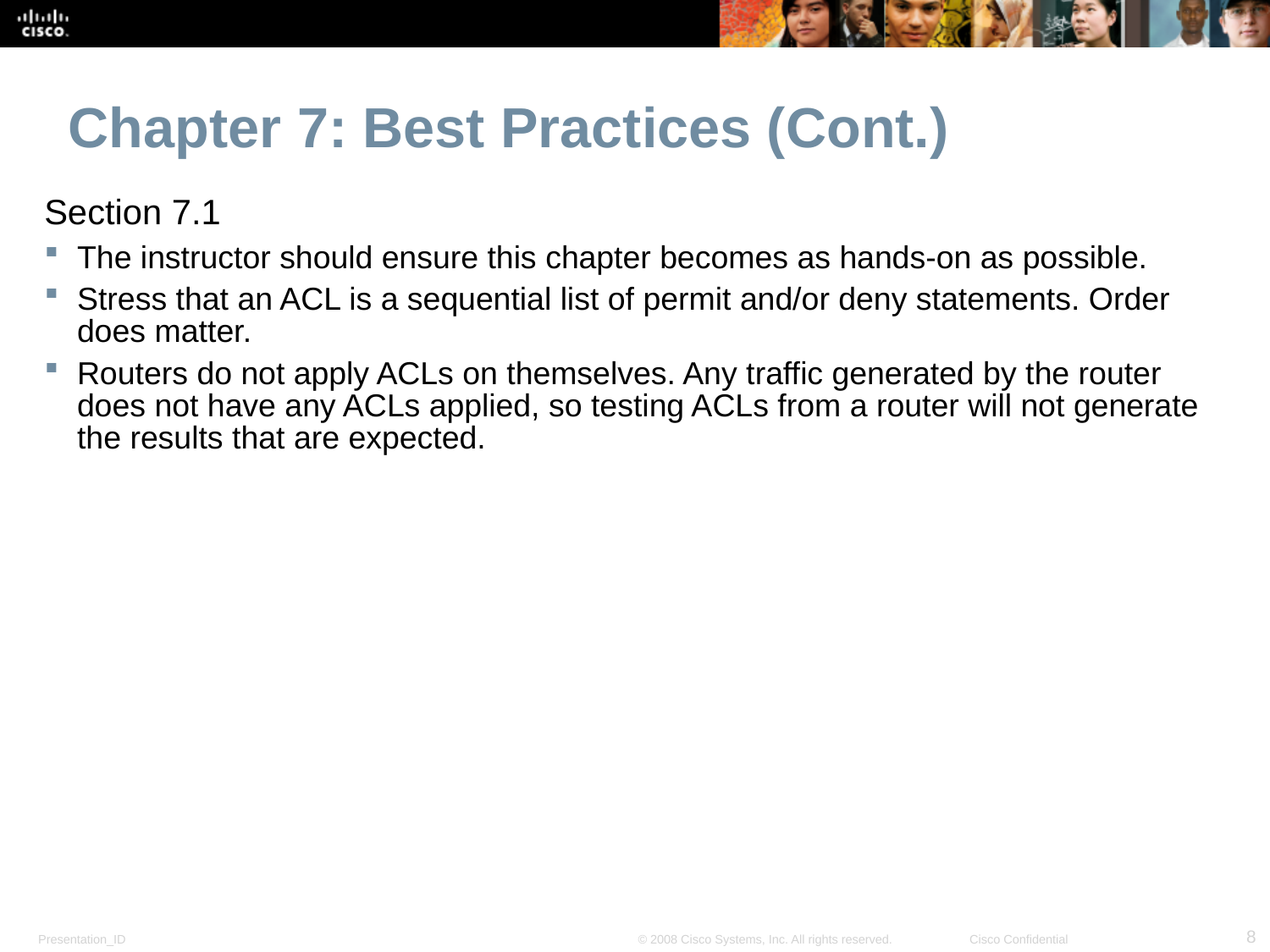

Chapter 7: Best Practices (Cont.)
Section 7.1
The instructor should ensure this chapter becomes as hands-on as possible.
Stress that an ACL is a sequential list of permit and/or deny statements. Order does matter.
Routers do not apply ACLs on themselves. Any traffic generated by the router does not have any ACLs applied, so testing ACLs from a router will not generate the results that are expected.